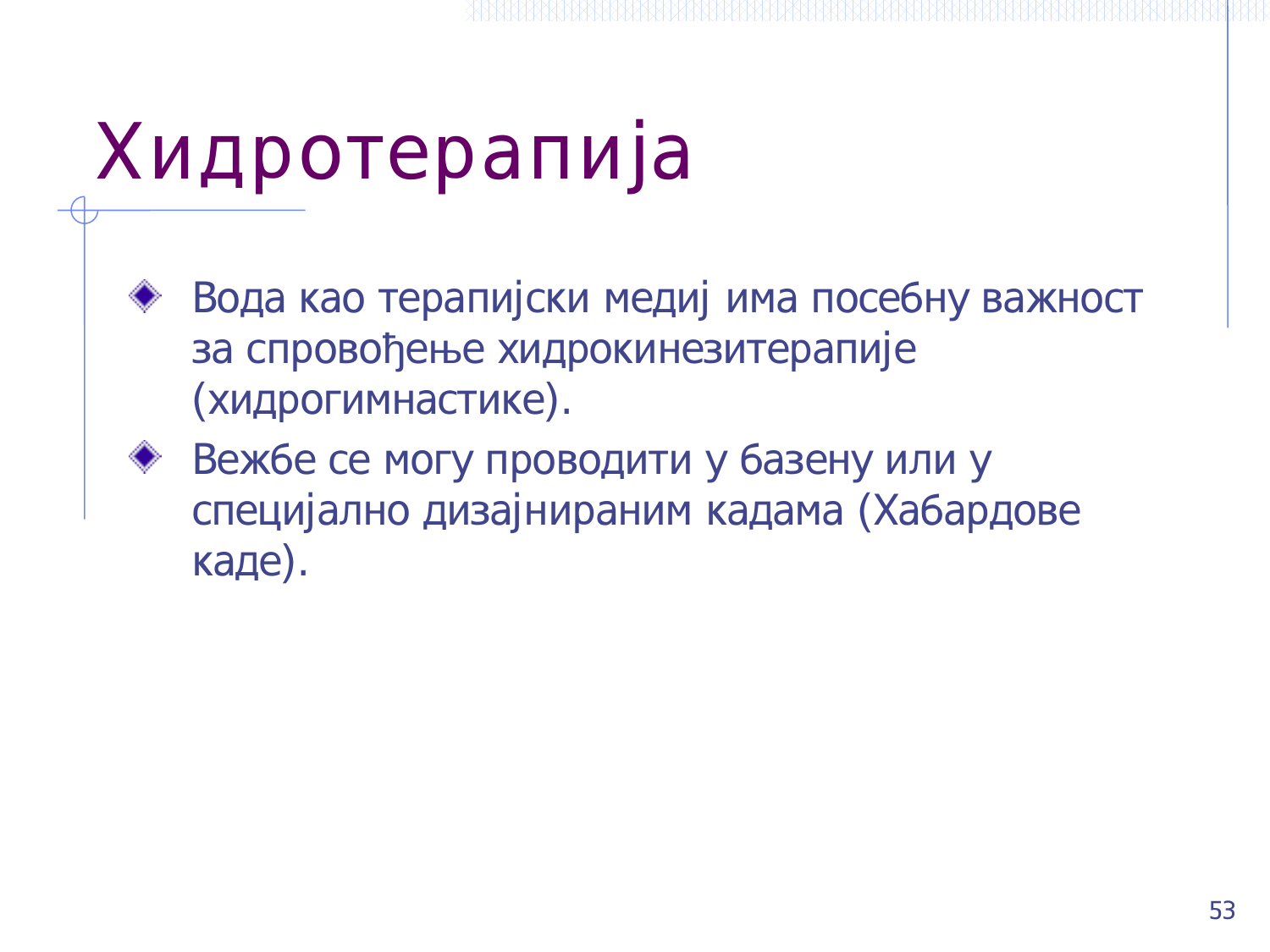

# Хидротерапија
Вода као терапијски медиј има посебну важност за спровођење хидрокинезитерапије (хидрогимнастике).
Вежбе се могу проводити у базену или у специјално дизајнираним кадама (Хабардове каде).

53